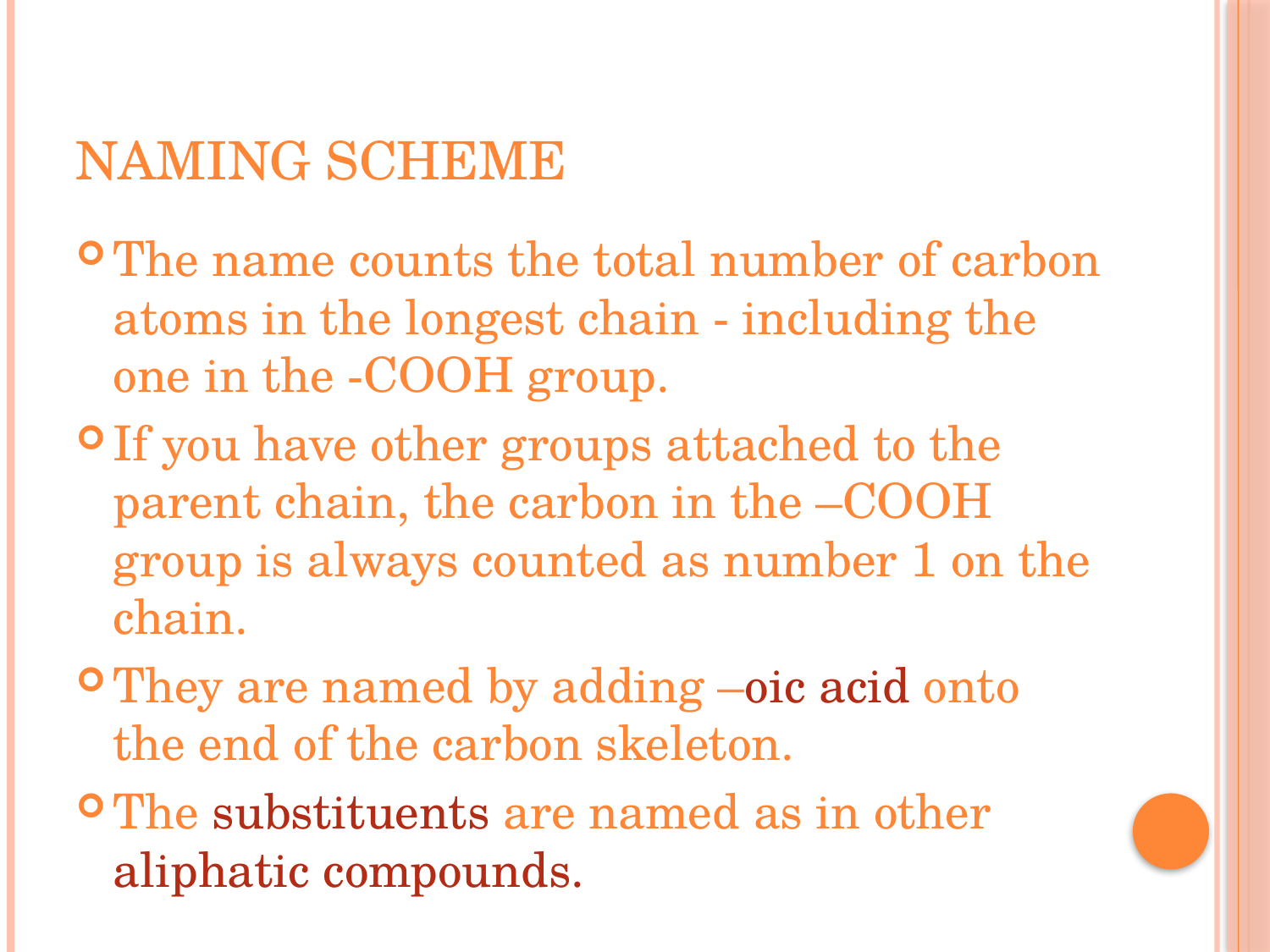

# NAMING SCHEME
The name counts the total number of carbon atoms in the longest chain - including the one in the -COOH group.
If you have other groups attached to the parent chain, the carbon in the –COOH group is always counted as number 1 on the chain.
They are named by adding –oic acid onto the end of the carbon skeleton.
The substituents are named as in other aliphatic compounds.